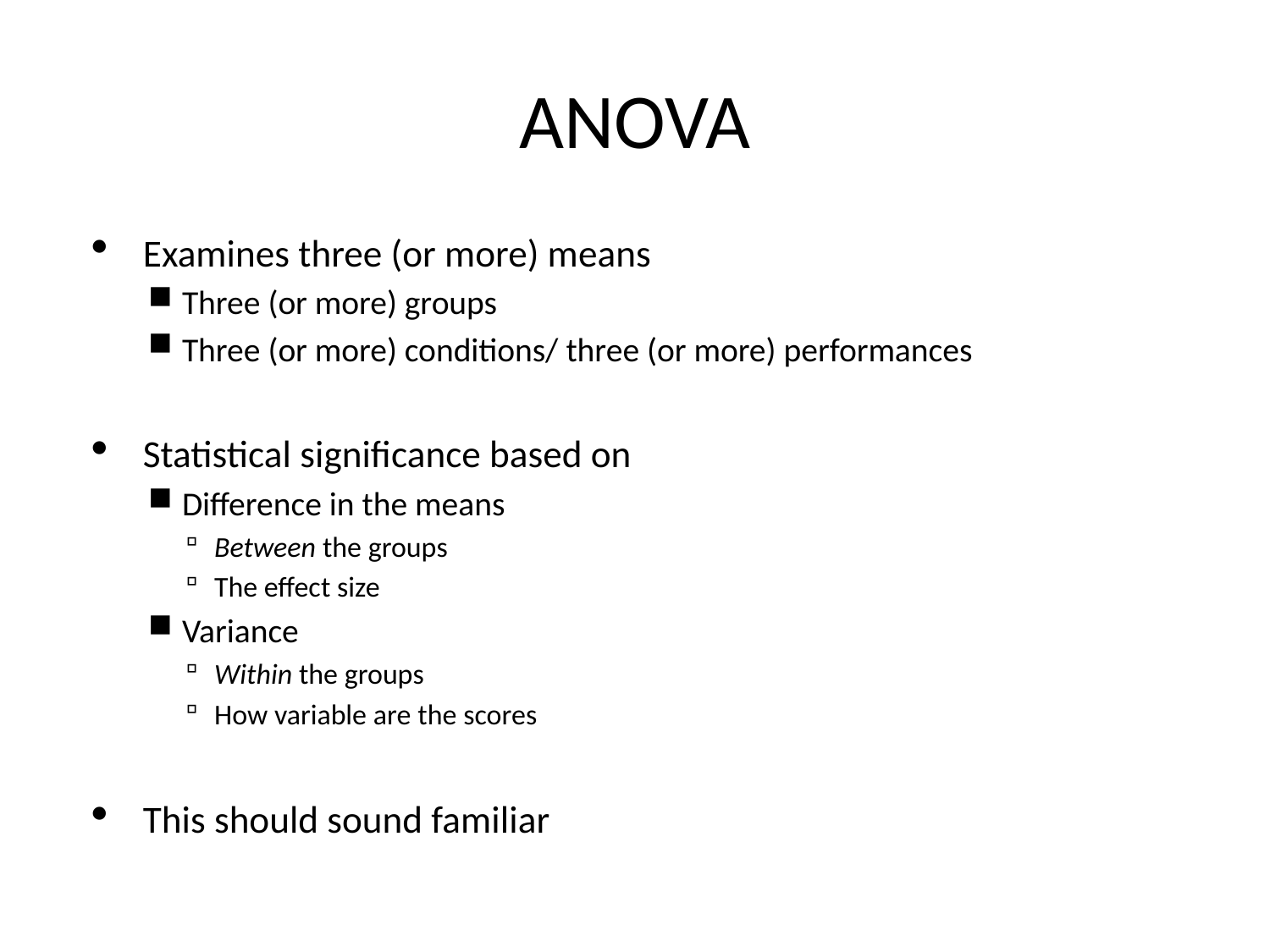

# ANOVA
Examines three (or more) means
Three (or more) groups
Three (or more) conditions/ three (or more) performances

Statistical significance based on
Difference in the means
Between the groups
The effect size
Variance
Within the groups
How variable are the scores

This should sound familiar